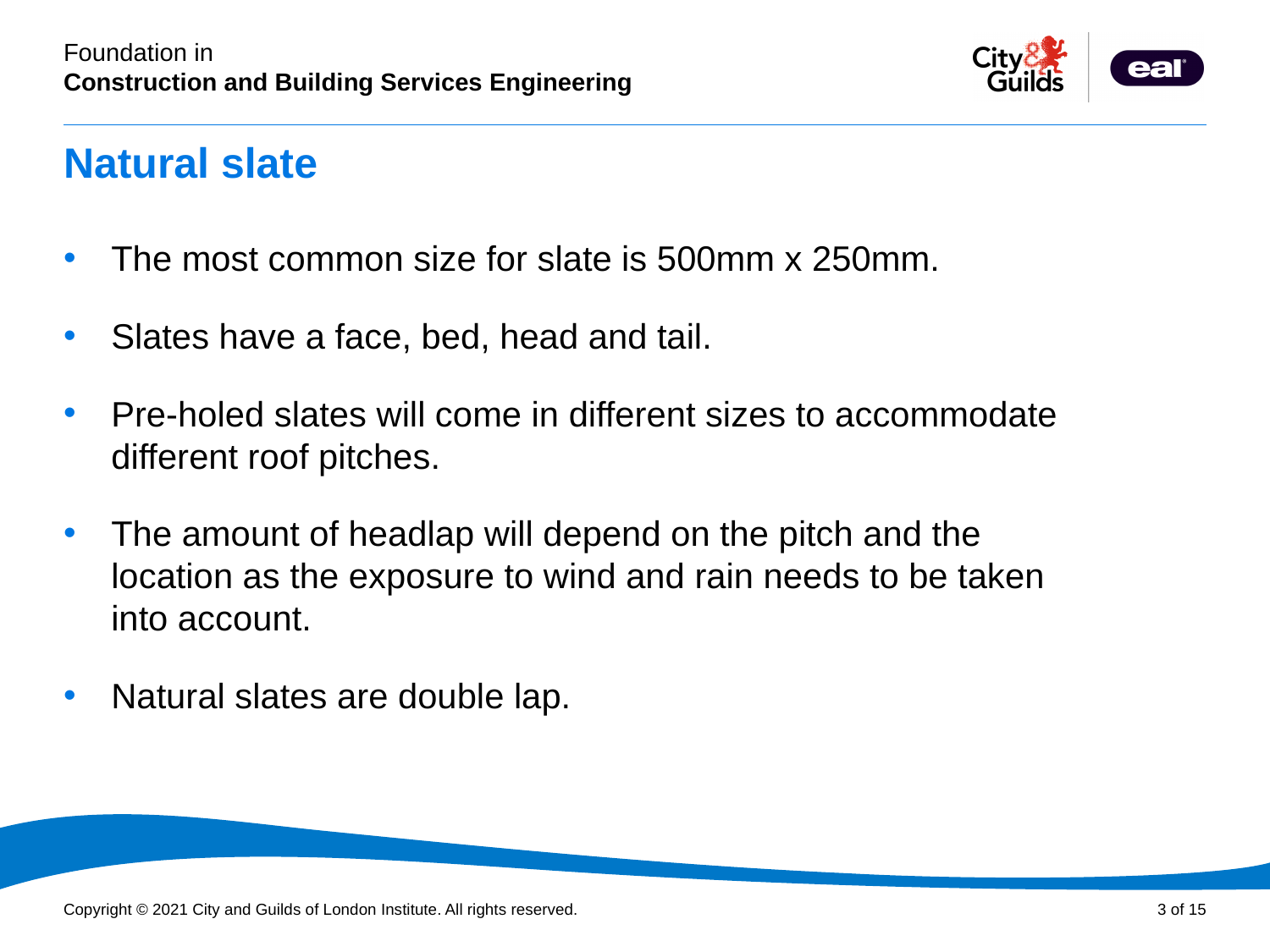

# Natural slate
The most common size for slate is 500mm x 250mm.
Slates have a face, bed, head and tail.
Pre-holed slates will come in different sizes to accommodate different roof pitches.
The amount of headlap will depend on the pitch and the location as the exposure to wind and rain needs to be taken into account.
Natural slates are double lap.